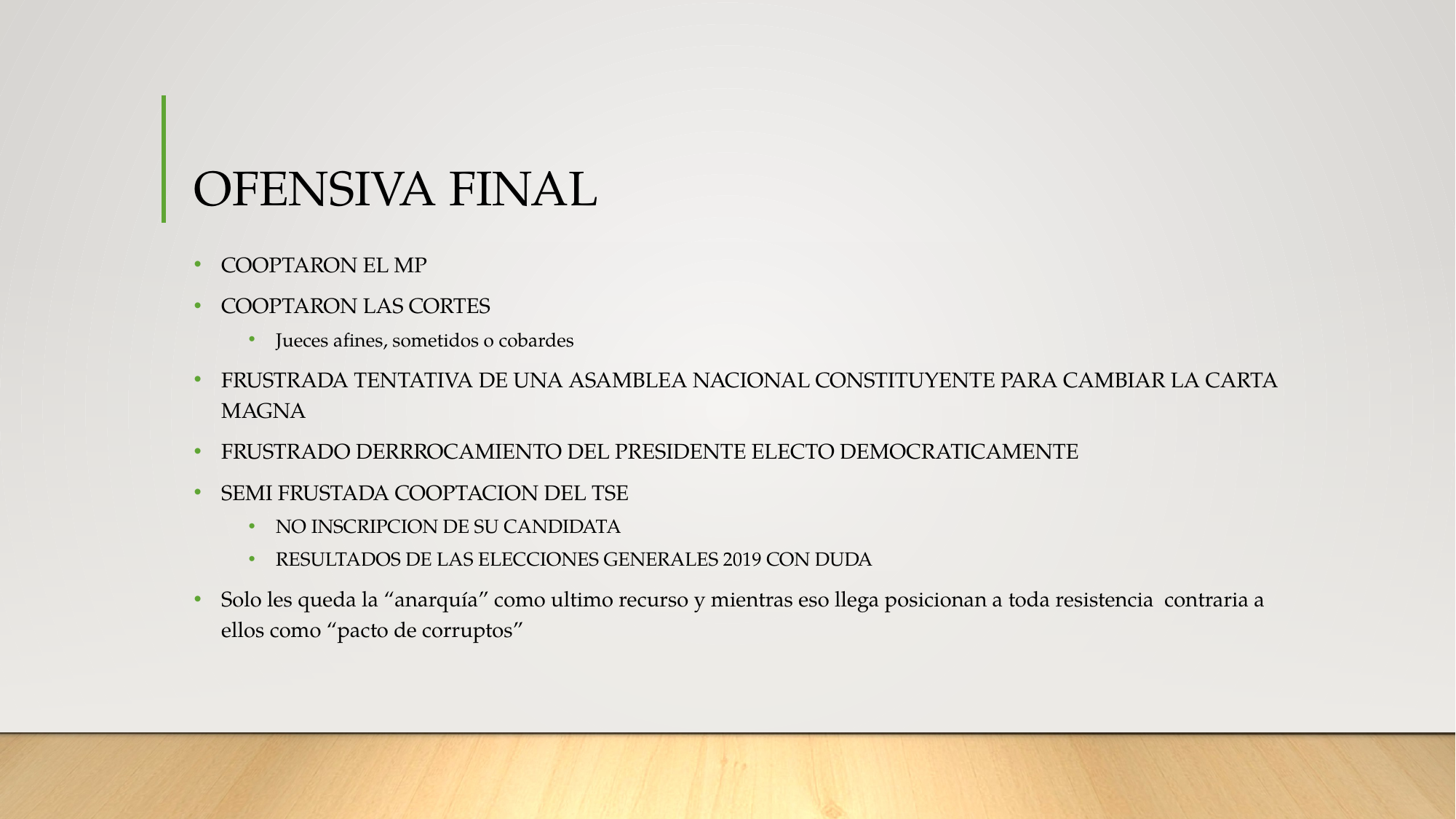

# OFENSIVA FINAL
COOPTARON EL MP
COOPTARON LAS CORTES
Jueces afines, sometidos o cobardes
FRUSTRADA TENTATIVA DE UNA ASAMBLEA NACIONAL CONSTITUYENTE PARA CAMBIAR LA CARTA MAGNA
FRUSTRADO DERRROCAMIENTO DEL PRESIDENTE ELECTO DEMOCRATICAMENTE
SEMI FRUSTADA COOPTACION DEL TSE
NO INSCRIPCION DE SU CANDIDATA
RESULTADOS DE LAS ELECCIONES GENERALES 2019 CON DUDA
Solo les queda la “anarquía” como ultimo recurso y mientras eso llega posicionan a toda resistencia  contraria a ellos como “pacto de corruptos”